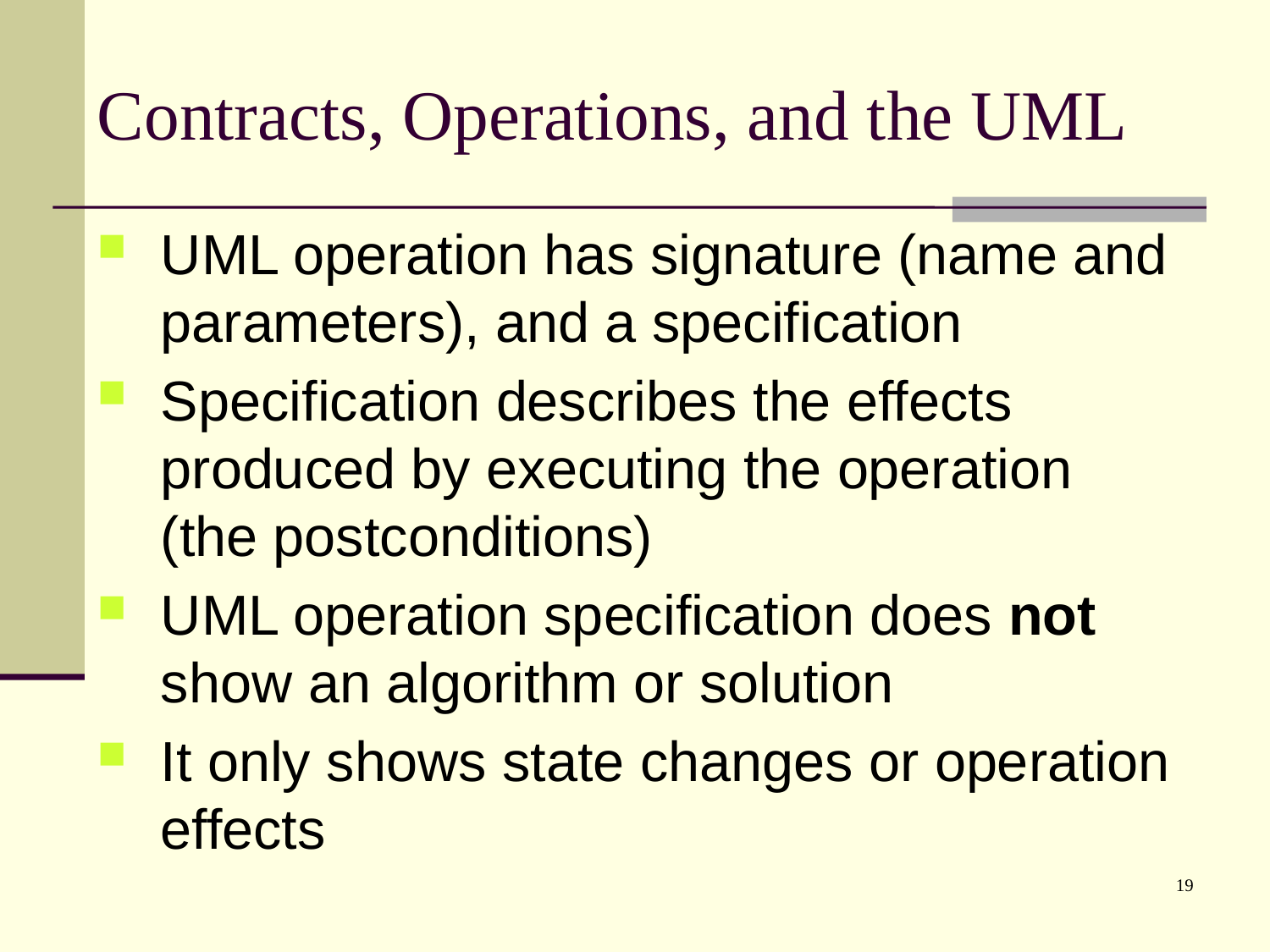

# Contracts, Operations, and the UML
UML operation has signature (name and parameters), and a specification
Specification describes the effects produced by executing the operation (the postconditions)
UML operation specification does not show an algorithm or solution
It only shows state changes or operation effects
19